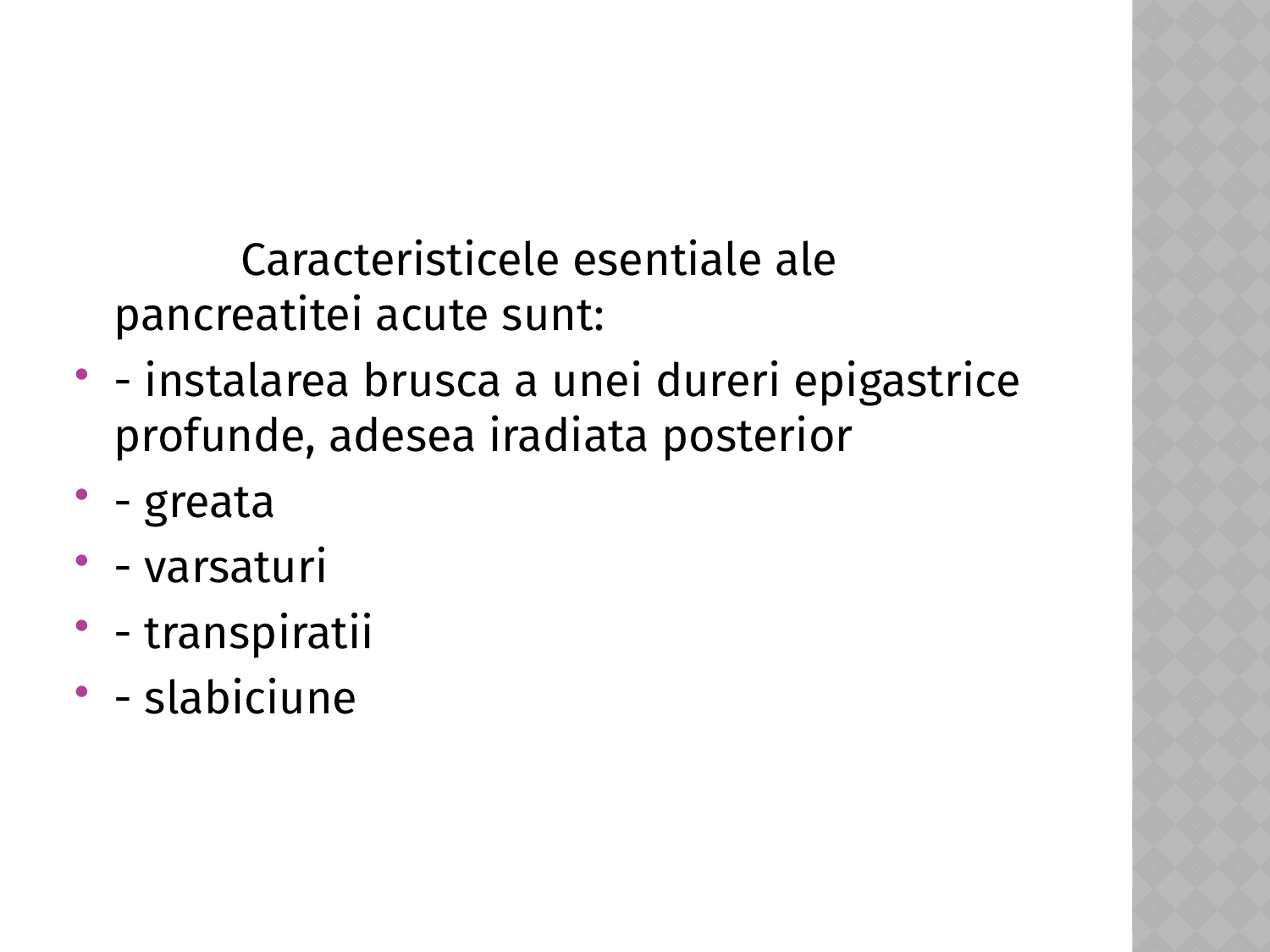

Caracteristicele esentiale ale pancreatitei acute sunt:
- instalarea brusca a unei dureri epigastrice profunde, adesea iradiata posterior
- greata
- varsaturi
- transpiratii
- slabiciune